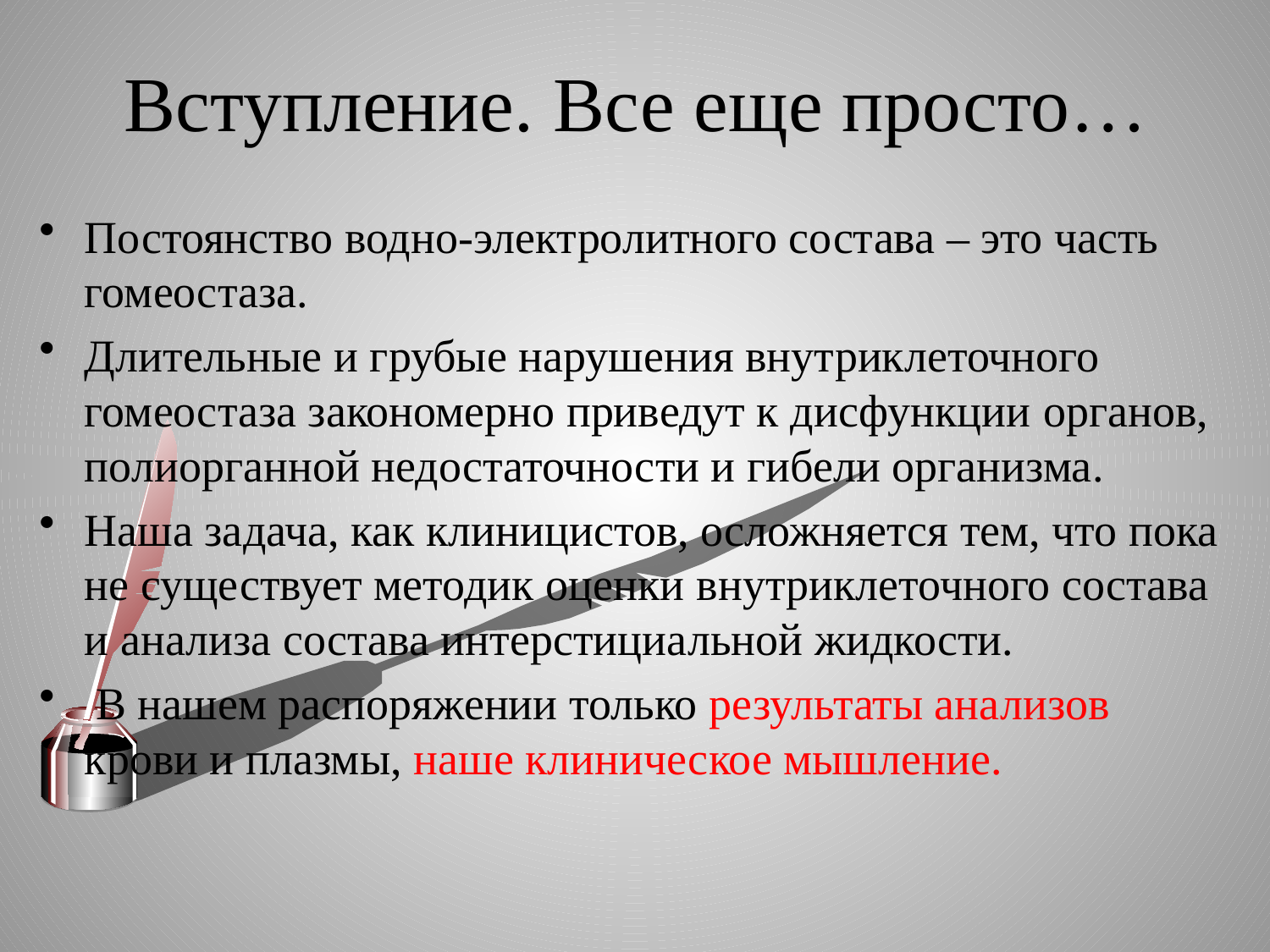

# Вступление. Все еще просто…
Постоянство водно-электролитного состава – это часть гомеостаза.
Длительные и грубые нарушения внутриклеточного гомеостаза закономерно приведут к дисфункции органов, полиорганной недостаточности и гибели организма.
Наша задача, как клиницистов, осложняется тем, что пока не существует методик оценки внутриклеточного состава и анализа состава интерстициальной жидкости.
 В нашем распоряжении только результаты анализов крови и плазмы, наше клиническое мышление.